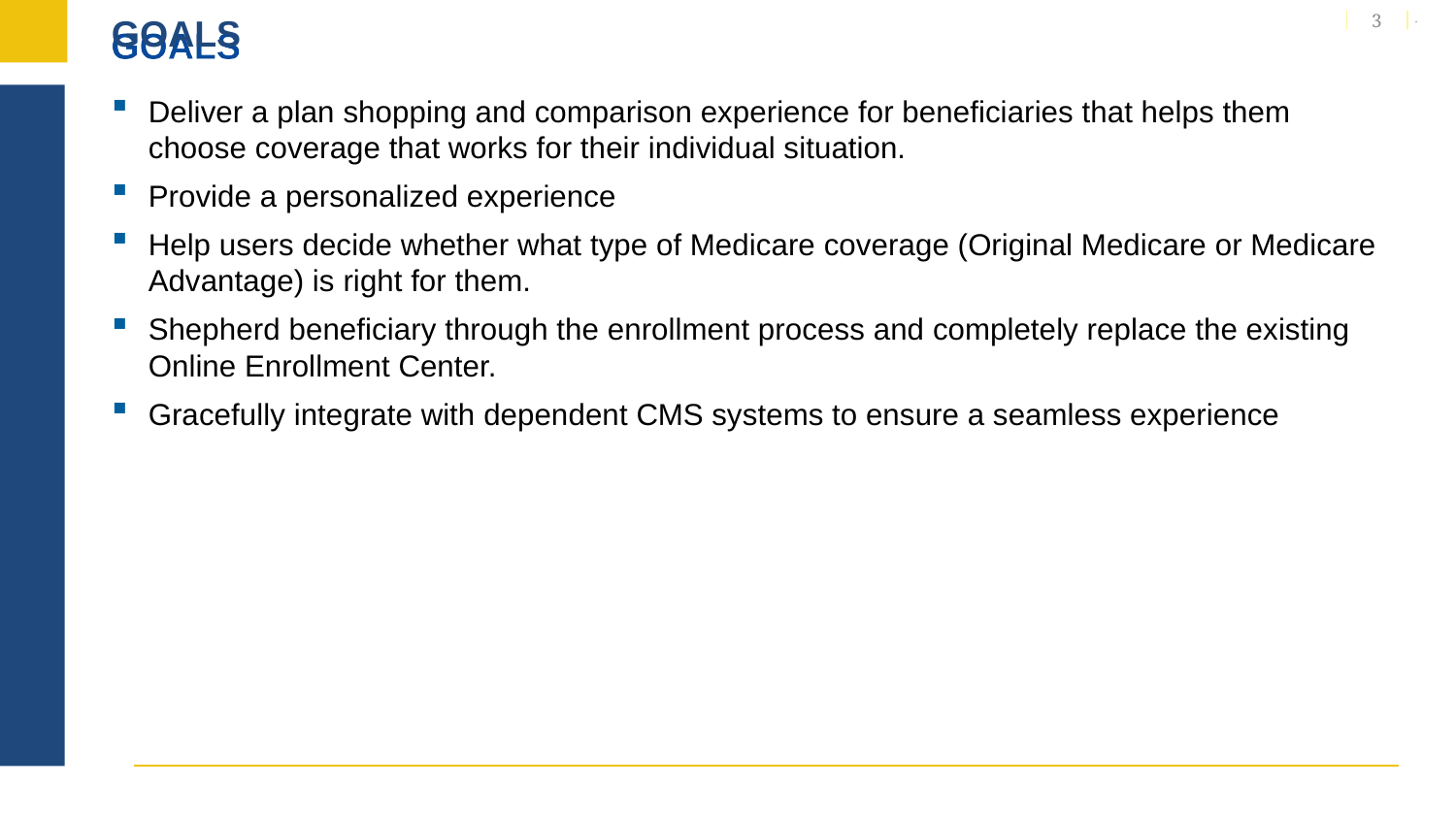

# GOALS
3
Deliver a plan shopping and comparison experience for beneficiaries that helps them choose coverage that works for their individual situation.
Provide a personalized experience
Help users decide whether what type of Medicare coverage (Original Medicare or Medicare Advantage) is right for them.
Shepherd beneficiary through the enrollment process and completely replace the existing Online Enrollment Center.
Gracefully integrate with dependent CMS systems to ensure a seamless experience